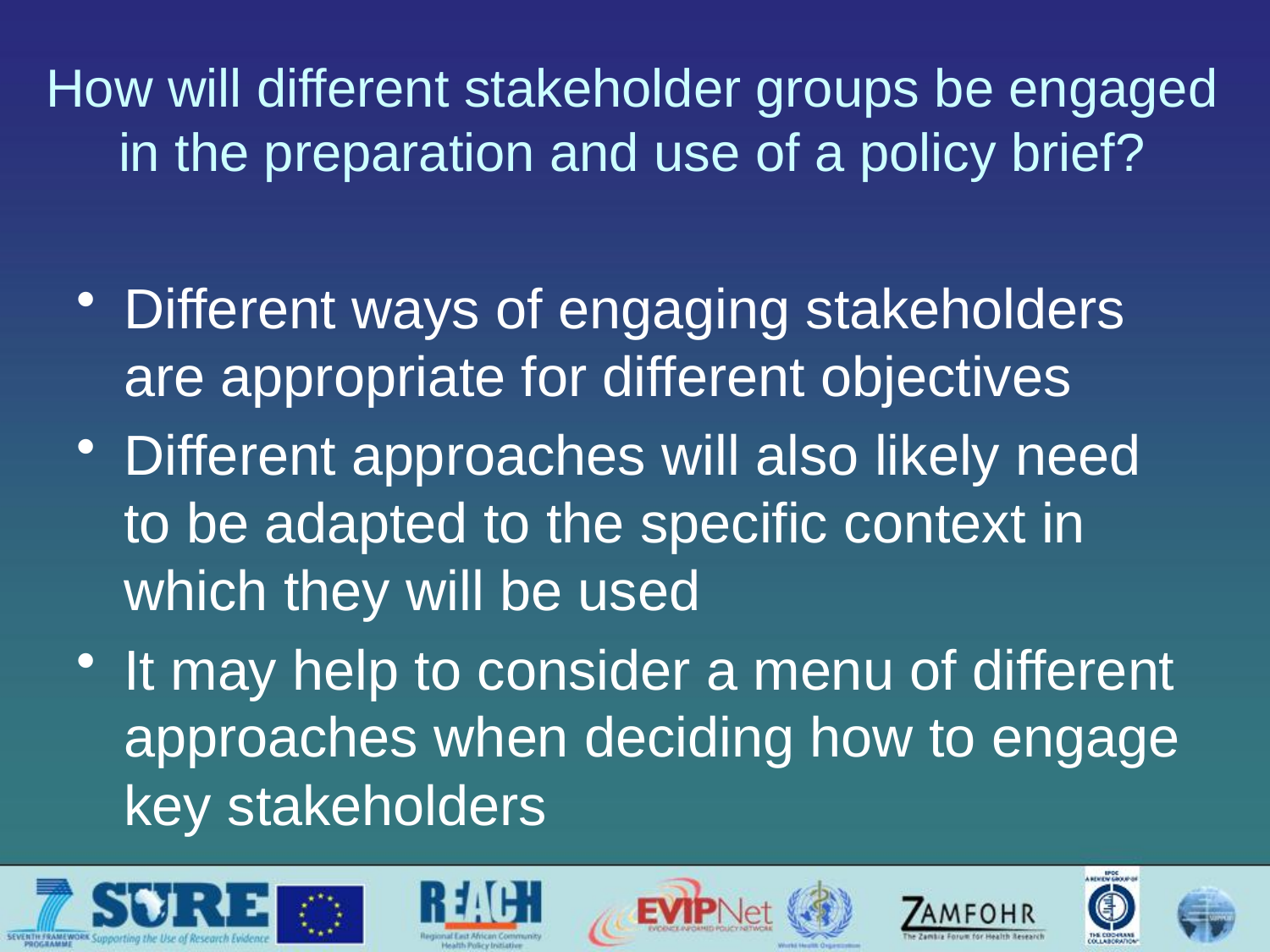

# How will different stakeholder groups be engaged in the preparation and use of a policy brief?
Different ways of engaging stakeholders are appropriate for different objectives
Different approaches will also likely need to be adapted to the specific context in which they will be used
It may help to consider a menu of different approaches when deciding how to engage key stakeholders